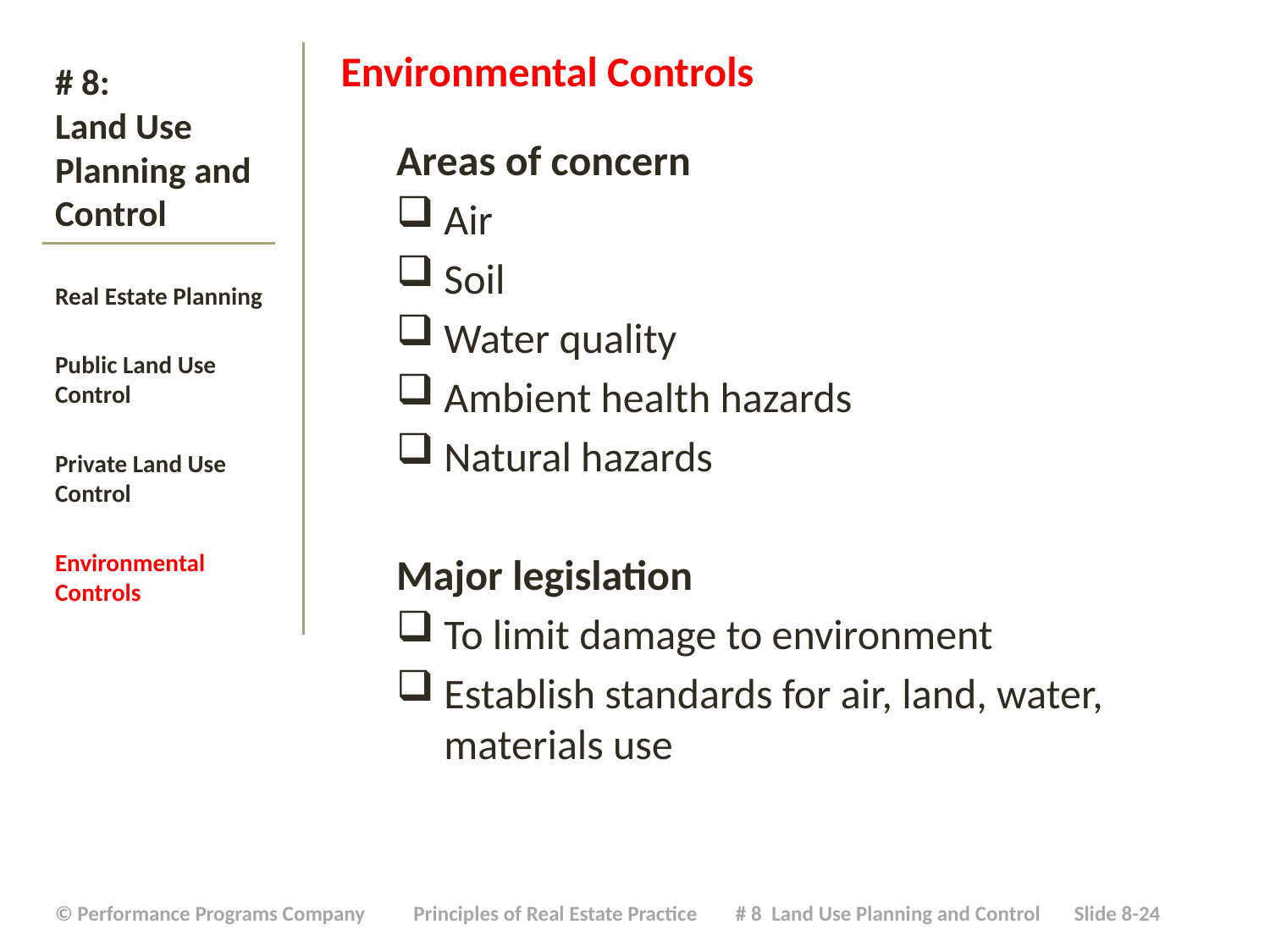

Environmental Controls

Areas of concern
Air
Soil
Water quality
Ambient health hazards
Natural hazards

Major legislation
To limit damage to environment
Establish standards for air, land, water, materials use

# # 8: Land Use Planning and Control

Real Estate Planning

Public Land Use Control

Private Land Use Control

Environmental Controls

| © Performance Programs Company Principles of Real Estate Practice # 8 Land Use Planning and Control Slide 8-24 |
| --- |